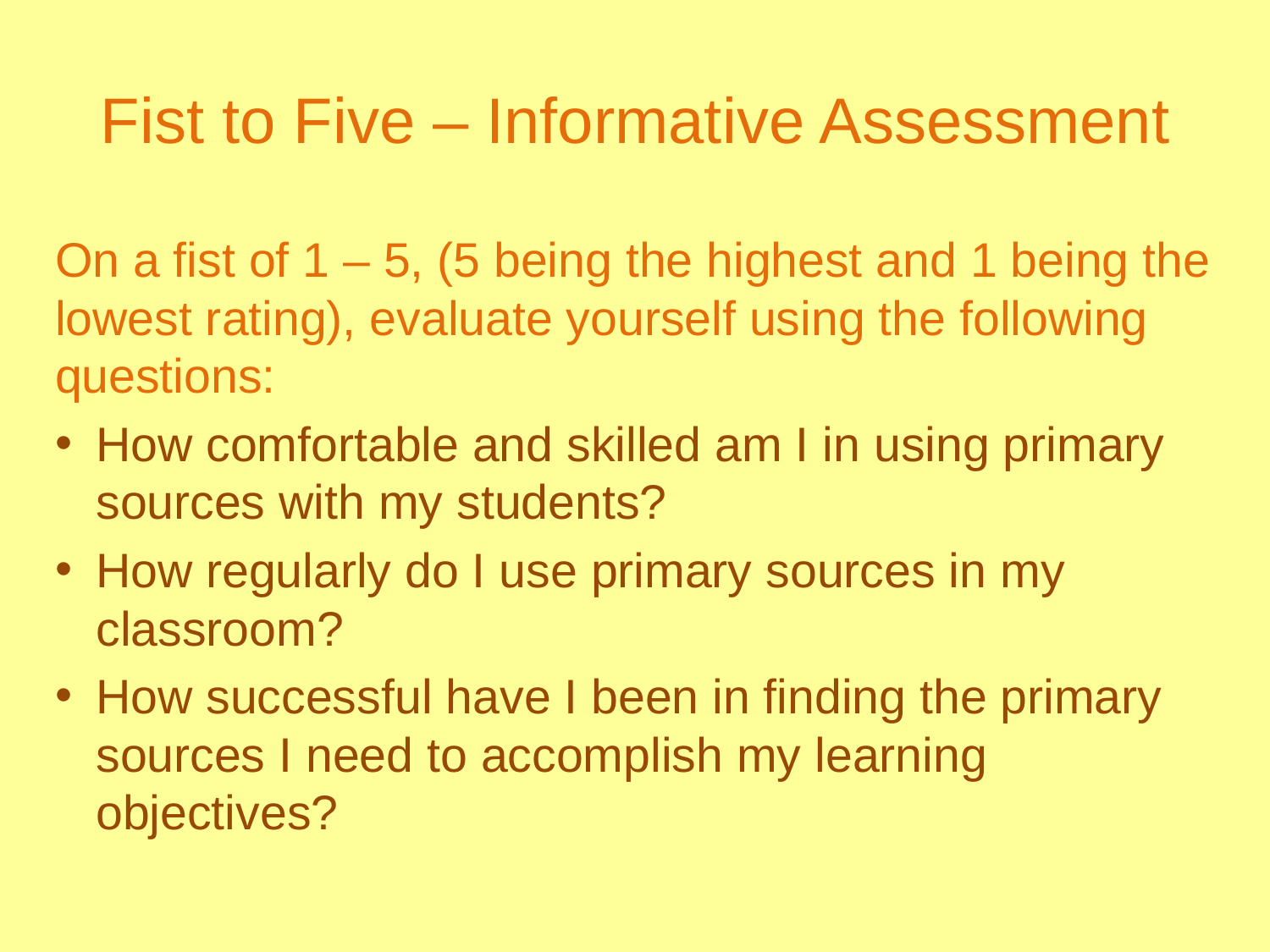

# Fist to Five – Informative Assessment
On a fist of 1 – 5, (5 being the highest and 1 being the lowest rating), evaluate yourself using the following questions:
How comfortable and skilled am I in using primary sources with my students?
How regularly do I use primary sources in my classroom?
How successful have I been in finding the primary sources I need to accomplish my learning objectives?